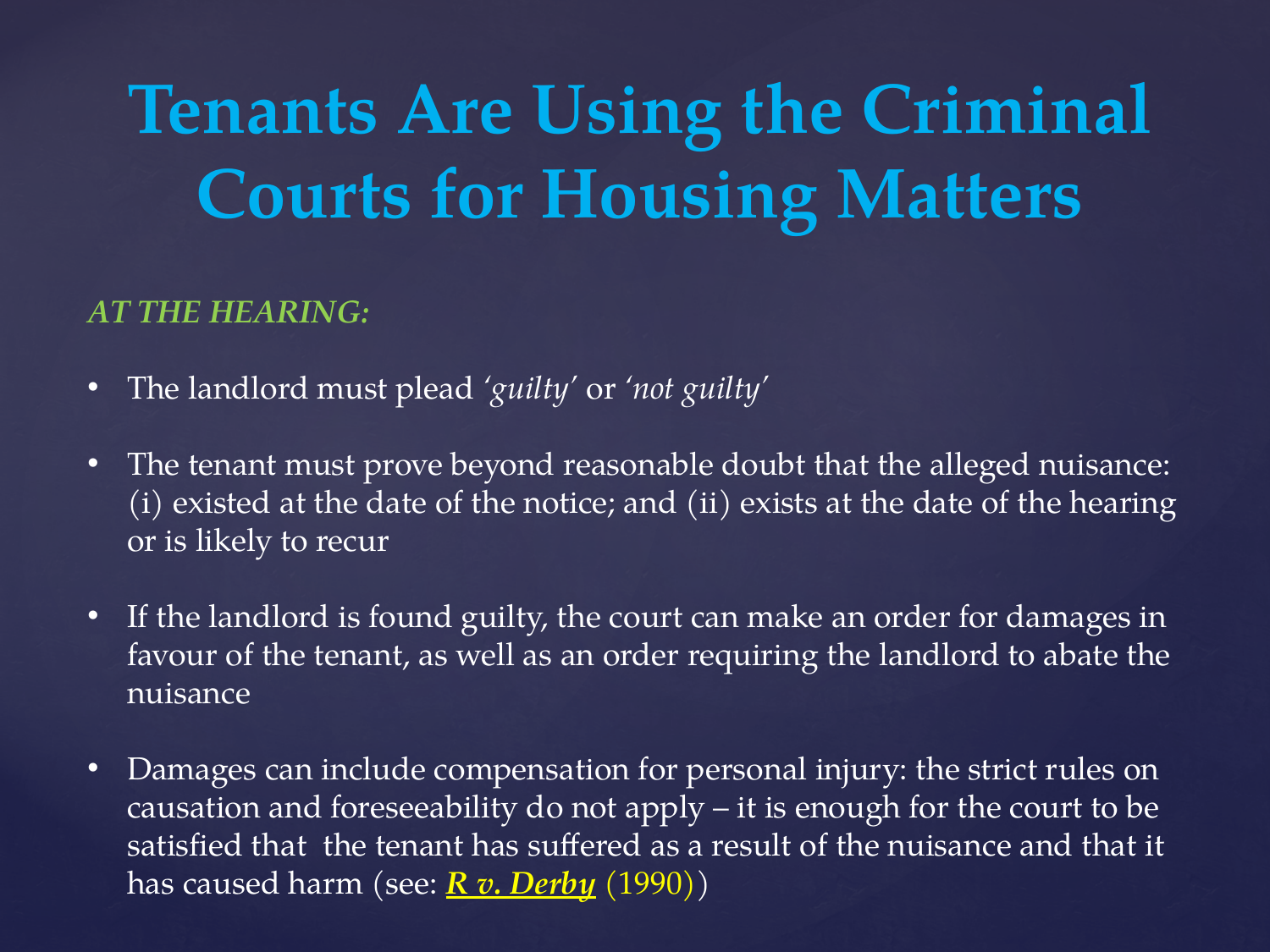

Tenants Are Using the Criminal Courts for Housing Matters

AT THE HEARING:

The landlord must plead ‘guilty’ or ‘not guilty’

The tenant must prove beyond reasonable doubt that the alleged nuisance: (i) existed at the date of the notice; and (ii) exists at the date of the hearing or is likely to recur

If the landlord is found guilty, the court can make an order for damages in favour of the tenant, as well as an order requiring the landlord to abate the nuisance

Damages can include compensation for personal injury: the strict rules on causation and foreseeability do not apply – it is enough for the court to be satisfied that  the tenant has suffered as a result of the nuisance and that it has caused harm (see: R v. Derby (1990))